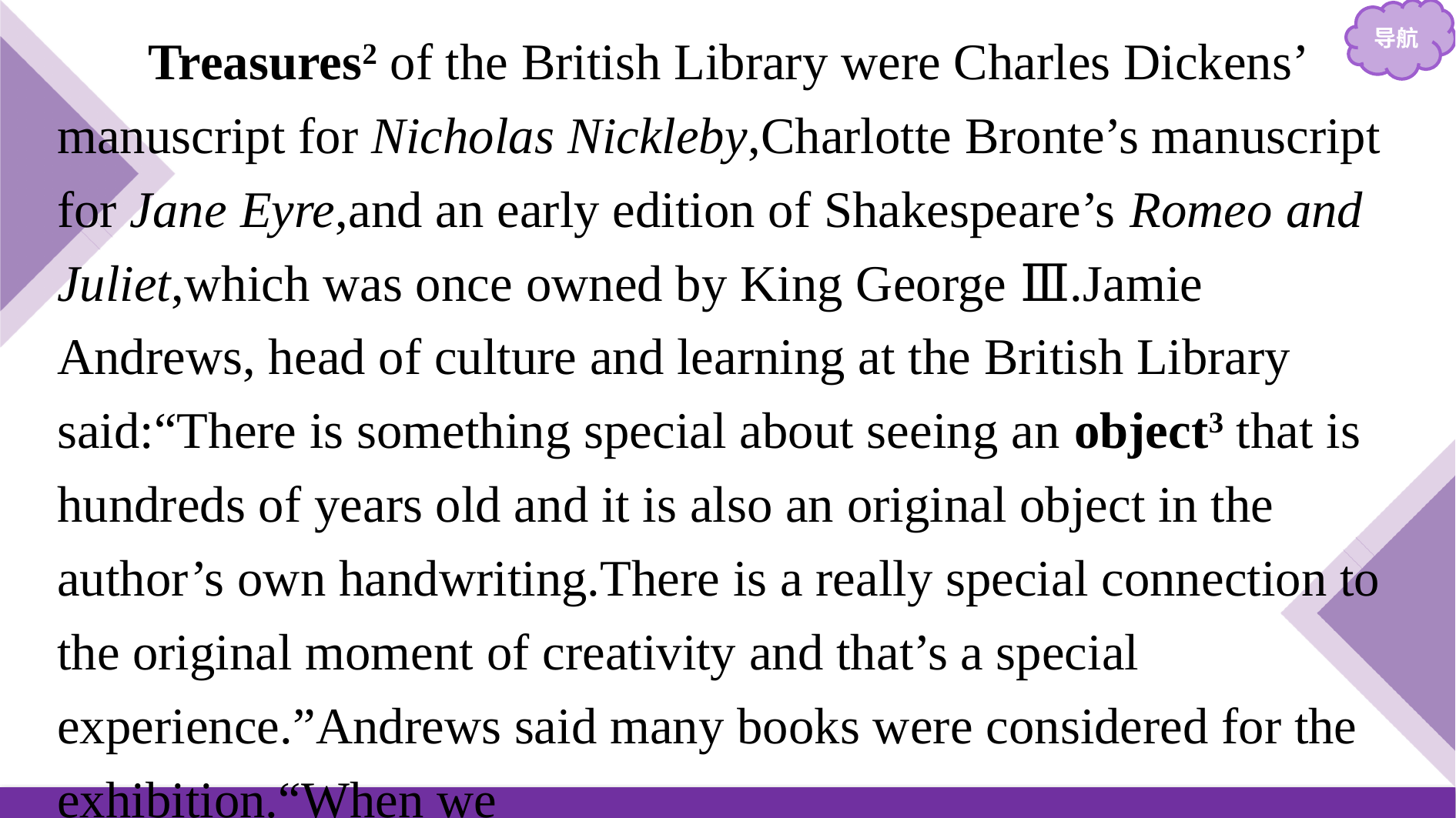

Treasures2 of the British Library were Charles Dickens’ manuscript for Nicholas Nickleby,Charlotte Bronte’s manuscript for Jane Eyre,and an early edition of Shakespeare’s Romeo and Juliet,which was once owned by King George Ⅲ.Jamie Andrews, head of culture and learning at the British Library said:“There is something special about seeing an object3 that is hundreds of years old and it is also an original object in the author’s own handwriting.There is a really special connection to the original moment of creativity and that’s a special experience.”Andrews said many books were considered for the exhibition.“When we